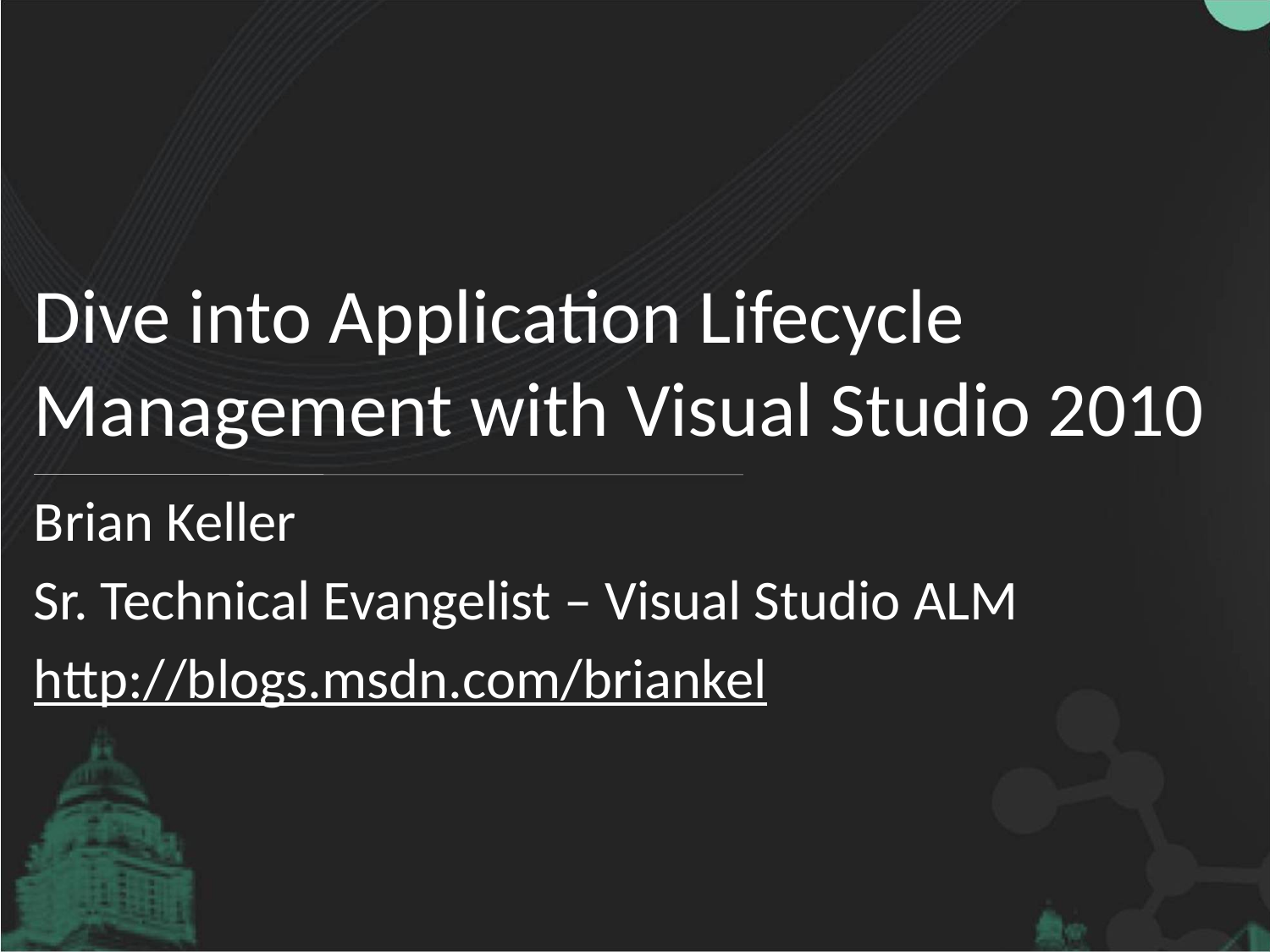

# Dive into Application Lifecycle Management with Visual Studio 2010
Brian Keller
Sr. Technical Evangelist – Visual Studio ALM
http://blogs.msdn.com/briankel